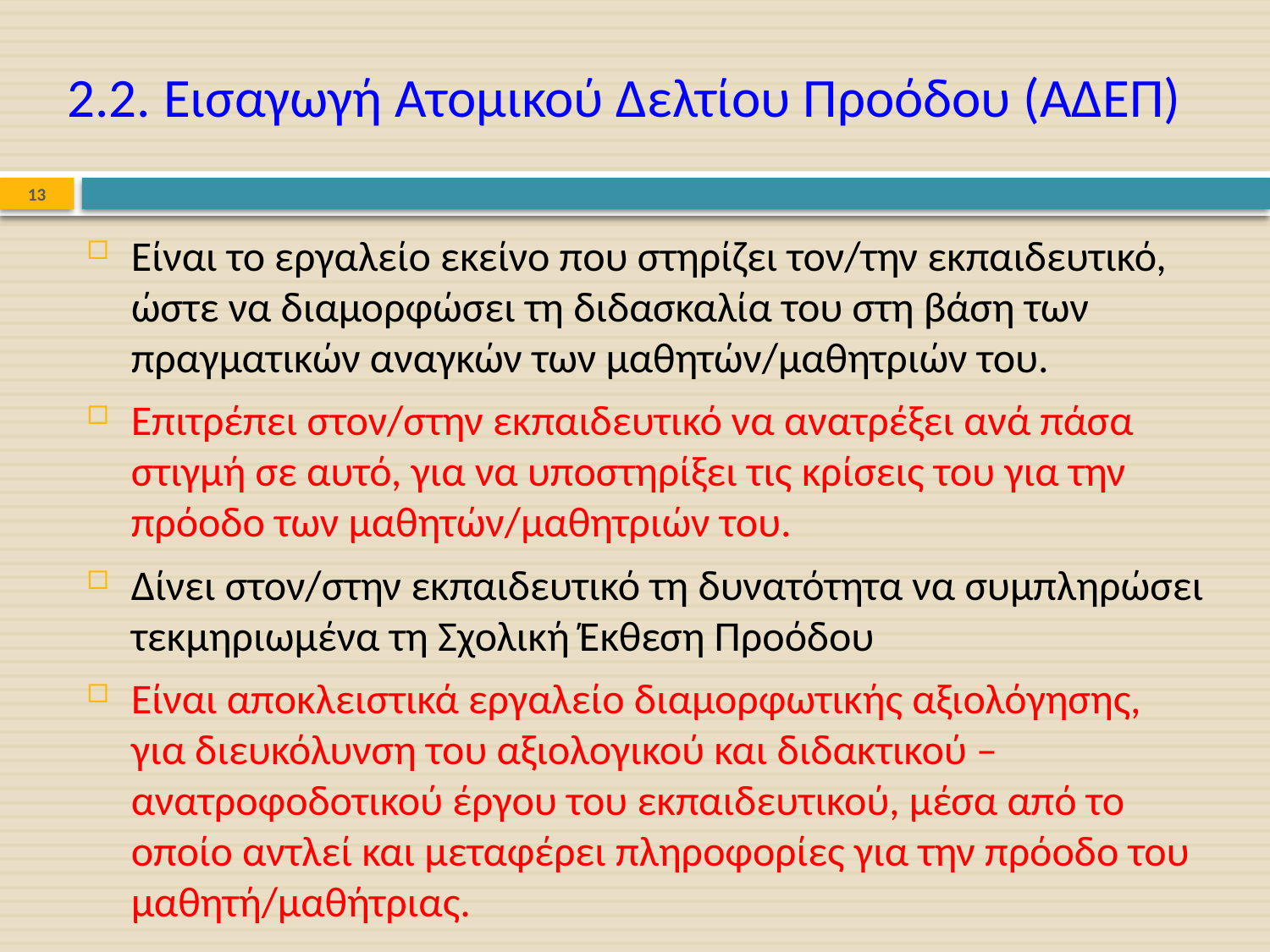

# 2.2. Εισαγωγή Ατομικού Δελτίου Προόδου (ΑΔΕΠ)
13
Είναι το εργαλείο εκείνο που στηρίζει τον/την εκπαιδευτικό, ώστε να διαμορφώσει τη διδασκαλία του στη βάση των πραγματικών αναγκών των μαθητών/μαθητριών του.
Επιτρέπει στον/στην εκπαιδευτικό να ανατρέξει ανά πάσα στιγμή σε αυτό, για να υποστηρίξει τις κρίσεις του για την πρόοδο των μαθητών/μαθητριών του.
Δίνει στον/στην εκπαιδευτικό τη δυνατότητα να συμπληρώσει τεκμηριωμένα τη Σχολική Έκθεση Προόδου
Είναι αποκλειστικά εργαλείο διαμορφωτικής αξιολόγησης, για διευκόλυνση του αξιολογικού και διδακτικού – ανατροφοδοτικού έργου του εκπαιδευτικού, μέσα από το οποίο αντλεί και μεταφέρει πληροφορίες για την πρόοδο του μαθητή/μαθήτριας.